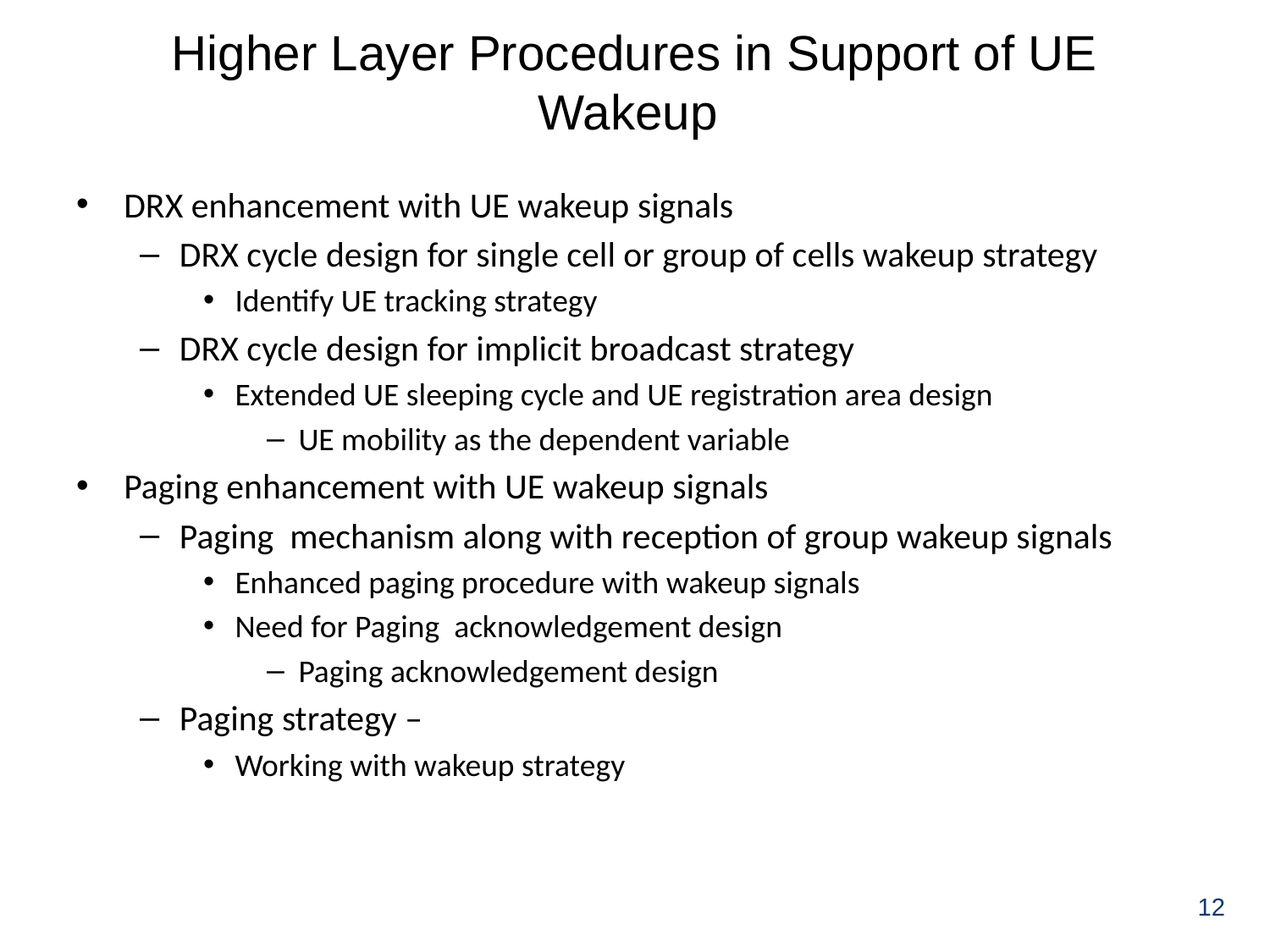

# Higher Layer Procedures in Support of UE Wakeup
DRX enhancement with UE wakeup signals
DRX cycle design for single cell or group of cells wakeup strategy
Identify UE tracking strategy
DRX cycle design for implicit broadcast strategy
Extended UE sleeping cycle and UE registration area design
UE mobility as the dependent variable
Paging enhancement with UE wakeup signals
Paging  mechanism along with reception of group wakeup signals
Enhanced paging procedure with wakeup signals
Need for Paging  acknowledgement design
Paging acknowledgement design
Paging strategy –
Working with wakeup strategy

12